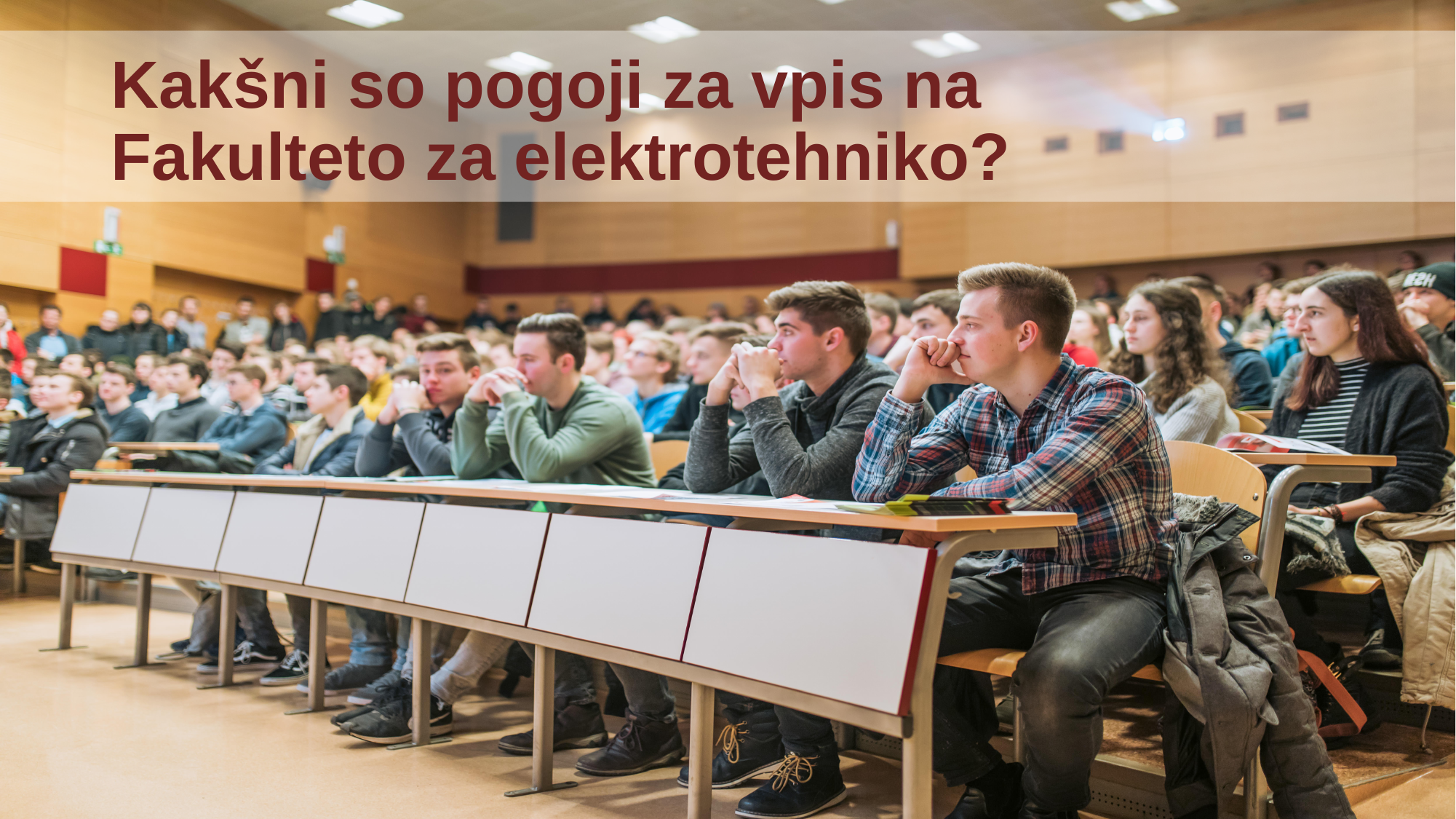

# Kakšni so pogoji za vpis na Fakulteto za elektrotehniko?